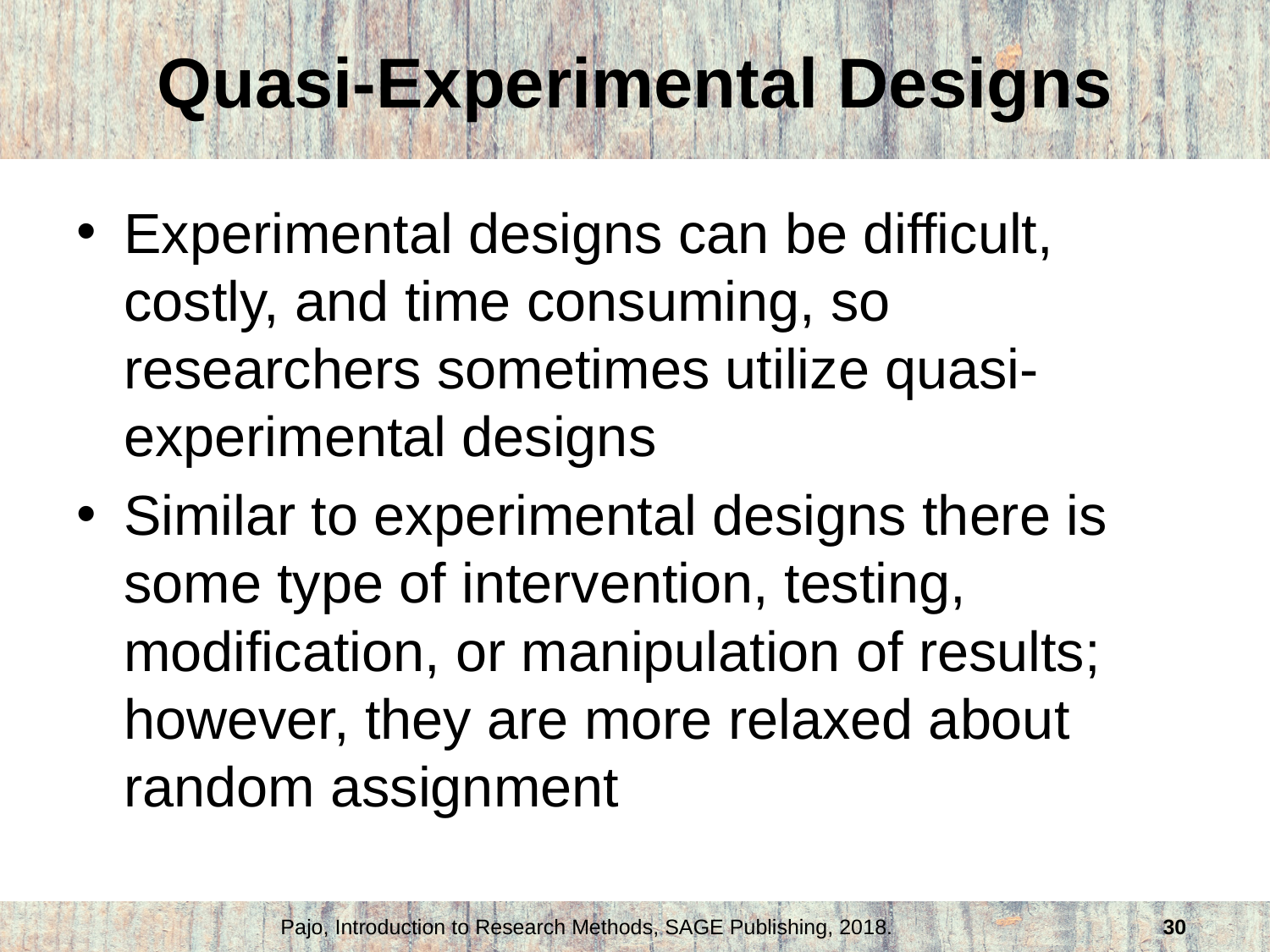

# Quasi-Experimental Designs
Experimental designs can be difficult, costly, and time consuming, so researchers sometimes utilize quasi-experimental designs
Similar to experimental designs there is some type of intervention, testing, modification, or manipulation of results; however, they are more relaxed about random assignment
Pajo, Introduction to Research Methods, SAGE Publishing, 2018.
30